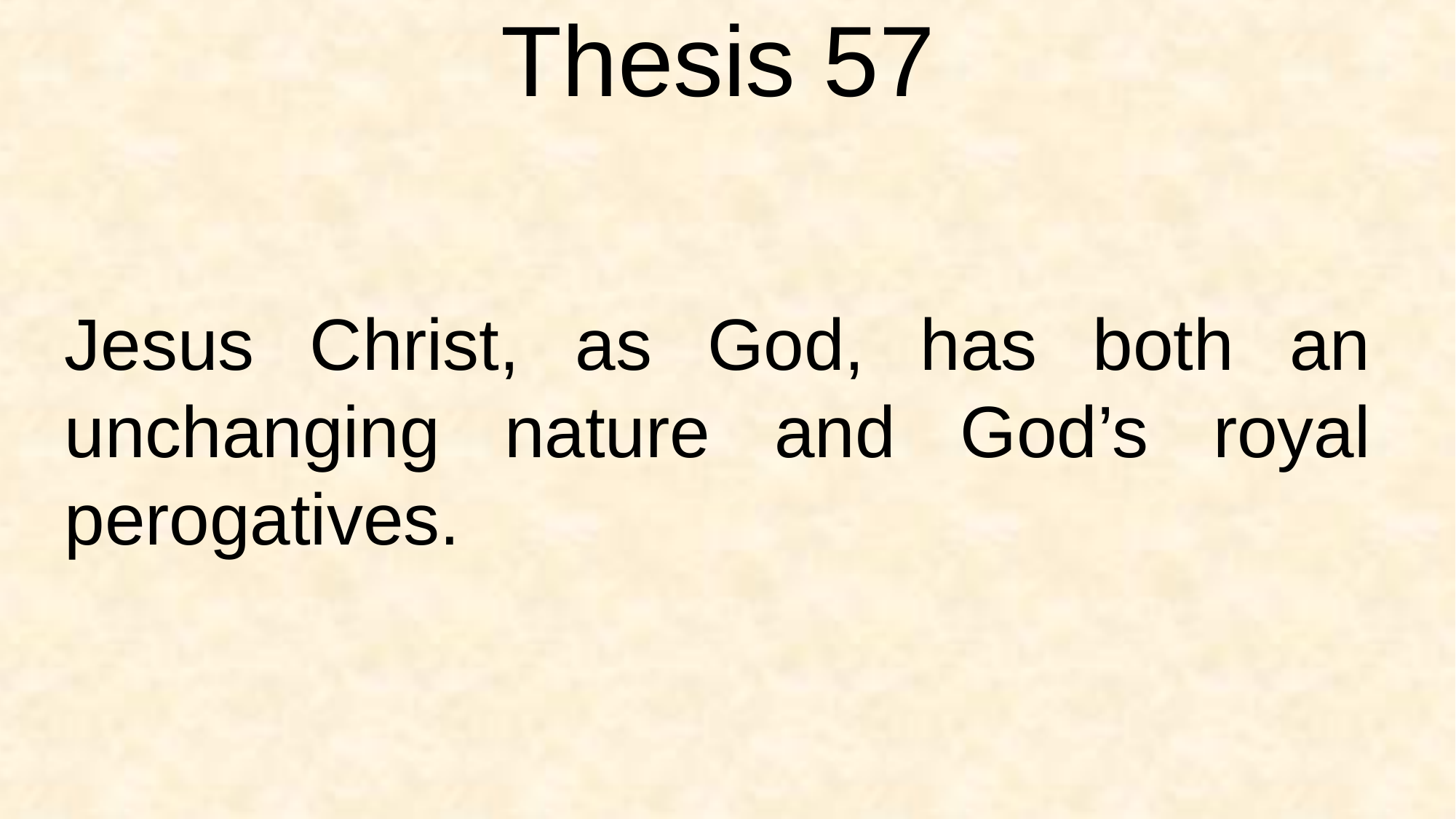

Thesis 57

Jesus Christ, as God, has both an unchanging nature and God’s royal perogatives.